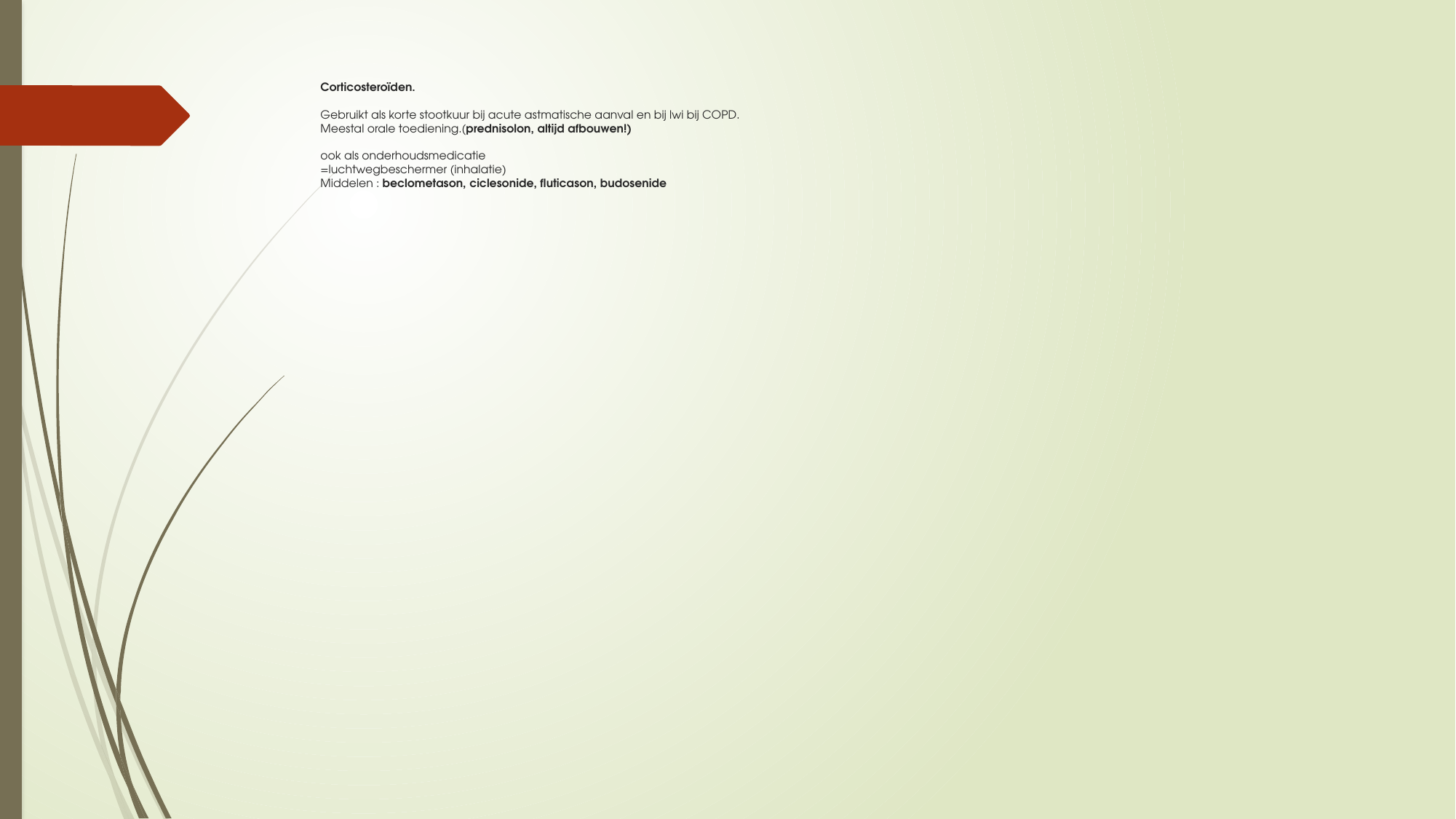

# Corticosteroïden. Gebruikt als korte stootkuur bij acute astmatische aanval en bij lwi bij COPD. Meestal orale toediening.(prednisolon, altijd afbouwen!) ook als onderhoudsmedicatie =luchtwegbeschermer (inhalatie) Middelen : beclometason, ciclesonide, fluticason, budosenide